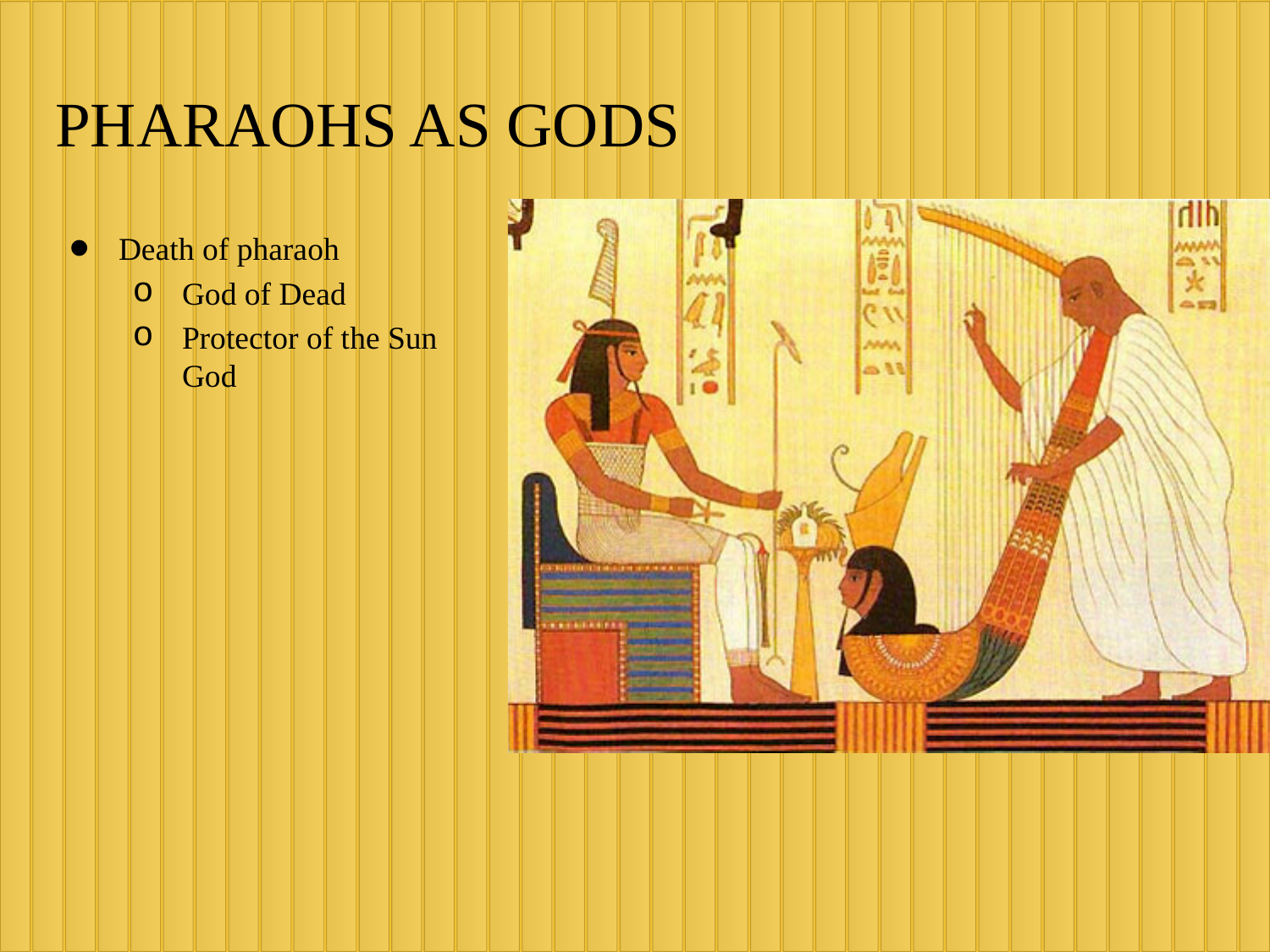

# Pharaohs as gods

Death of pharaoh
God of Dead
Protector of the Sun God